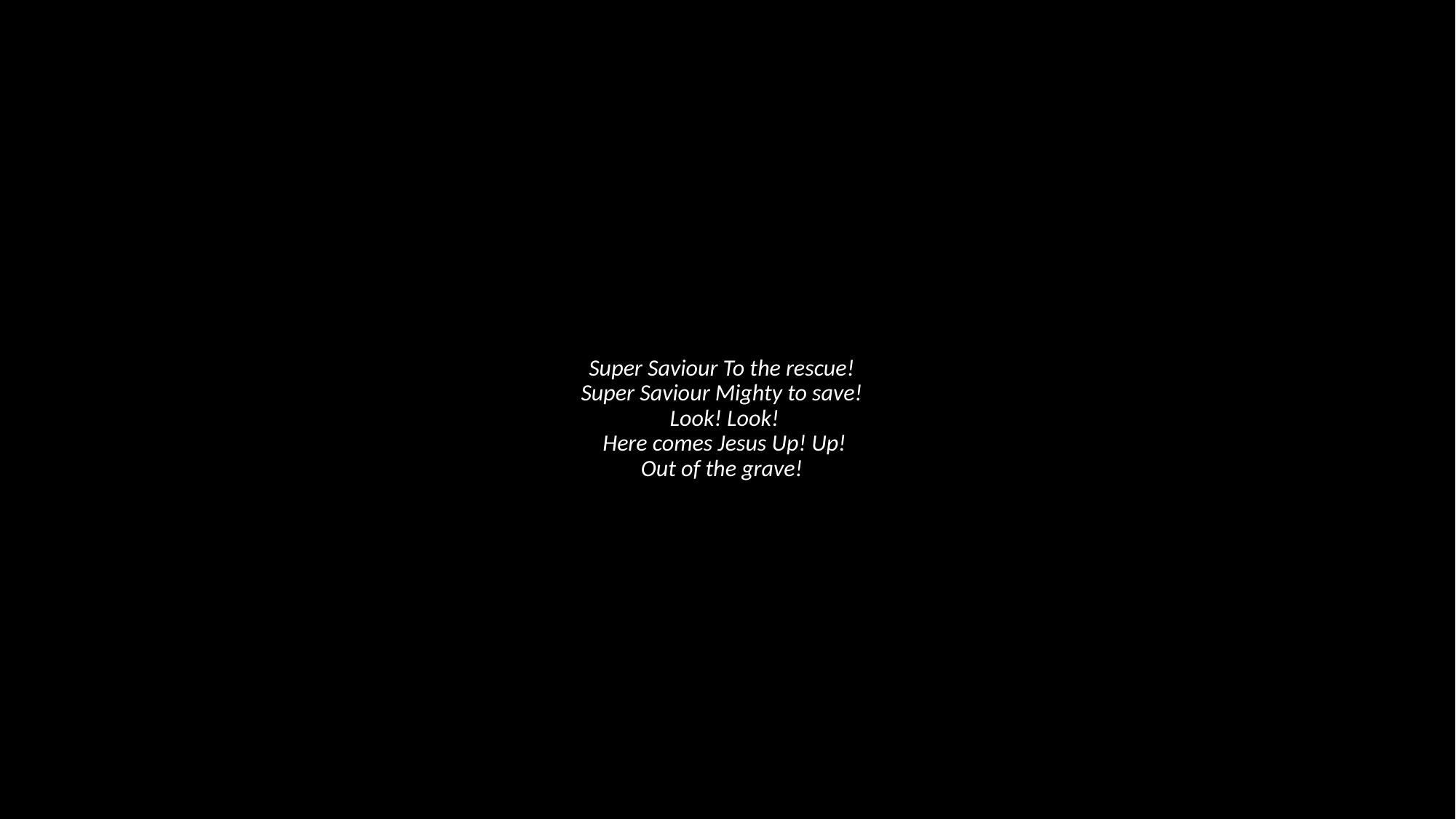

# Super Saviour To the rescue! Super Saviour Mighty to save! Look! Look! Here comes Jesus Up! Up! Out of the grave!